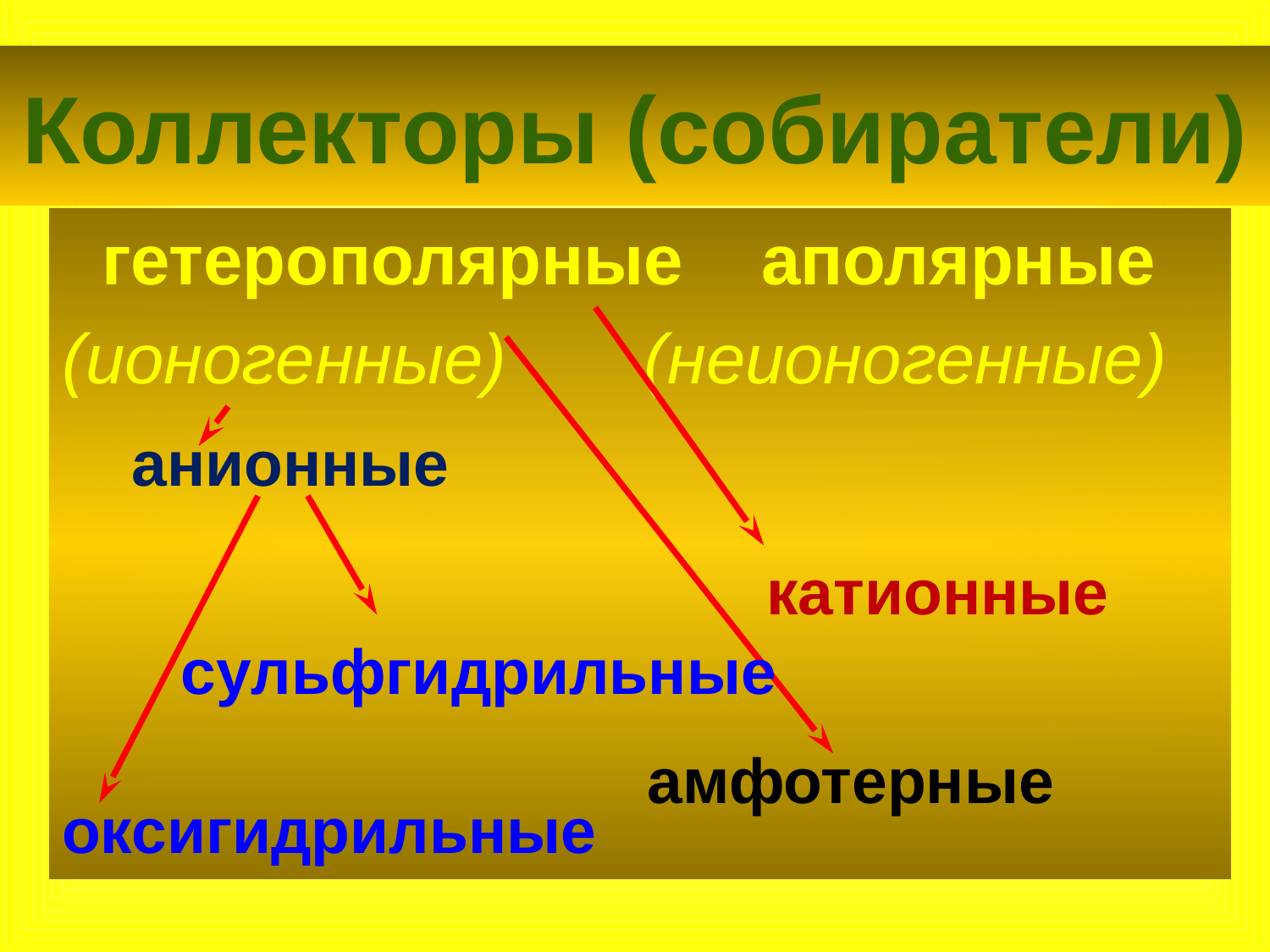

# Коллекторы (собиратели)
  гетерополярные    аполярные
(ионогенные)       (неионогенные)

анионные
катионные
сульфгидрильные
амфотерные
оксигидрильные